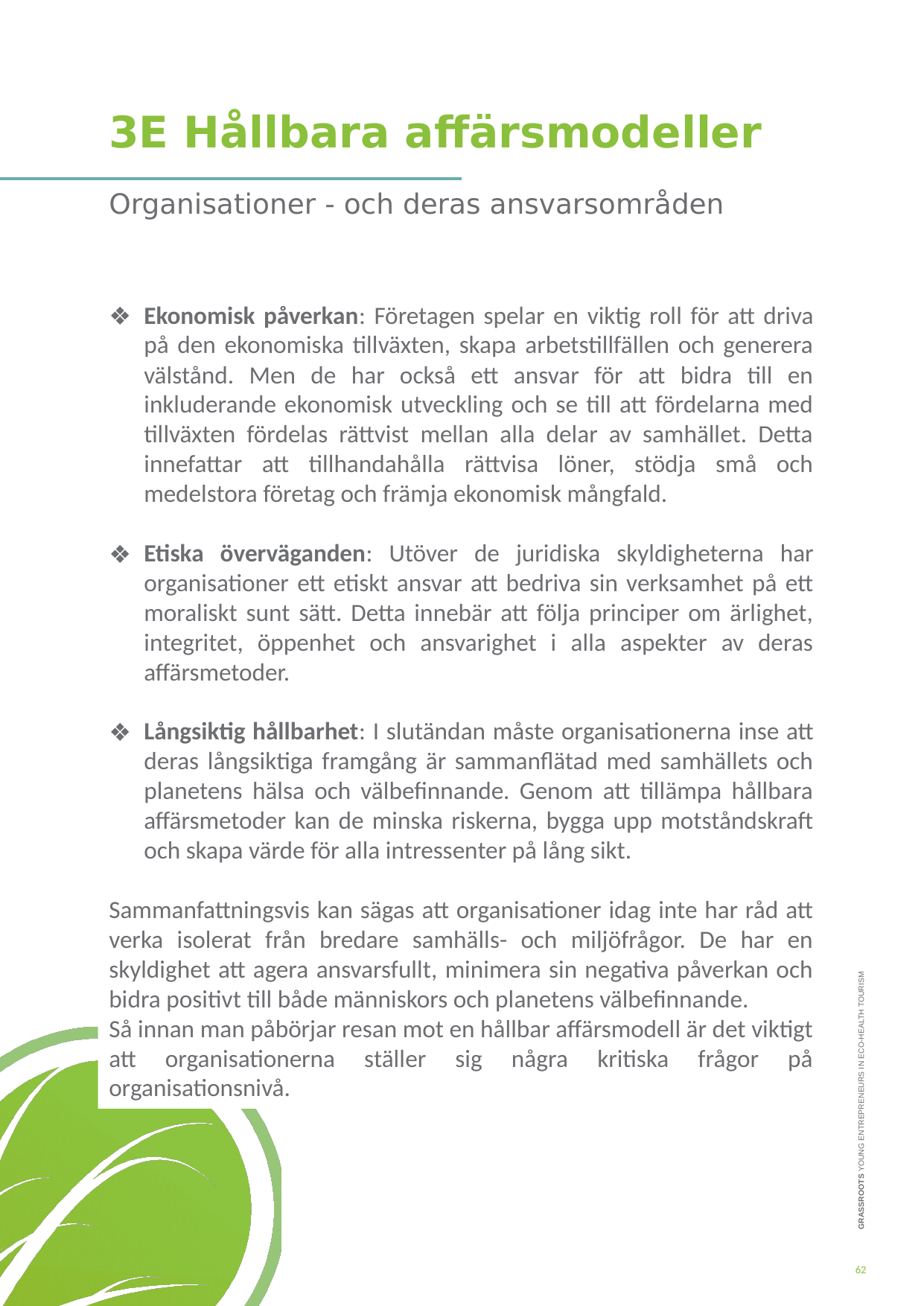

3E Hållbara affärsmodeller
Organisationer - och deras ansvarsområden
Ekonomisk påverkan: Företagen spelar en viktig roll för att driva på den ekonomiska tillväxten, skapa arbetstillfällen och generera välstånd. Men de har också ett ansvar för att bidra till en inkluderande ekonomisk utveckling och se till att fördelarna med tillväxten fördelas rättvist mellan alla delar av samhället. Detta innefattar att tillhandahålla rättvisa löner, stödja små och medelstora företag och främja ekonomisk mångfald.

Etiska överväganden: Utöver de juridiska skyldigheterna har organisationer ett etiskt ansvar att bedriva sin verksamhet på ett moraliskt sunt sätt. Detta innebär att följa principer om ärlighet, integritet, öppenhet och ansvarighet i alla aspekter av deras affärsmetoder.

Långsiktig hållbarhet: I slutändan måste organisationerna inse att deras långsiktiga framgång är sammanflätad med samhällets och planetens hälsa och välbefinnande. Genom att tillämpa hållbara affärsmetoder kan de minska riskerna, bygga upp motståndskraft och skapa värde för alla intressenter på lång sikt.

Sammanfattningsvis kan sägas att organisationer idag inte har råd att verka isolerat från bredare samhälls- och miljöfrågor. De har en skyldighet att agera ansvarsfullt, minimera sin negativa påverkan och bidra positivt till både människors och planetens välbefinnande.
Så innan man påbörjar resan mot en hållbar affärsmodell är det viktigt att organisationerna ställer sig några kritiska frågor på organisationsnivå.

62